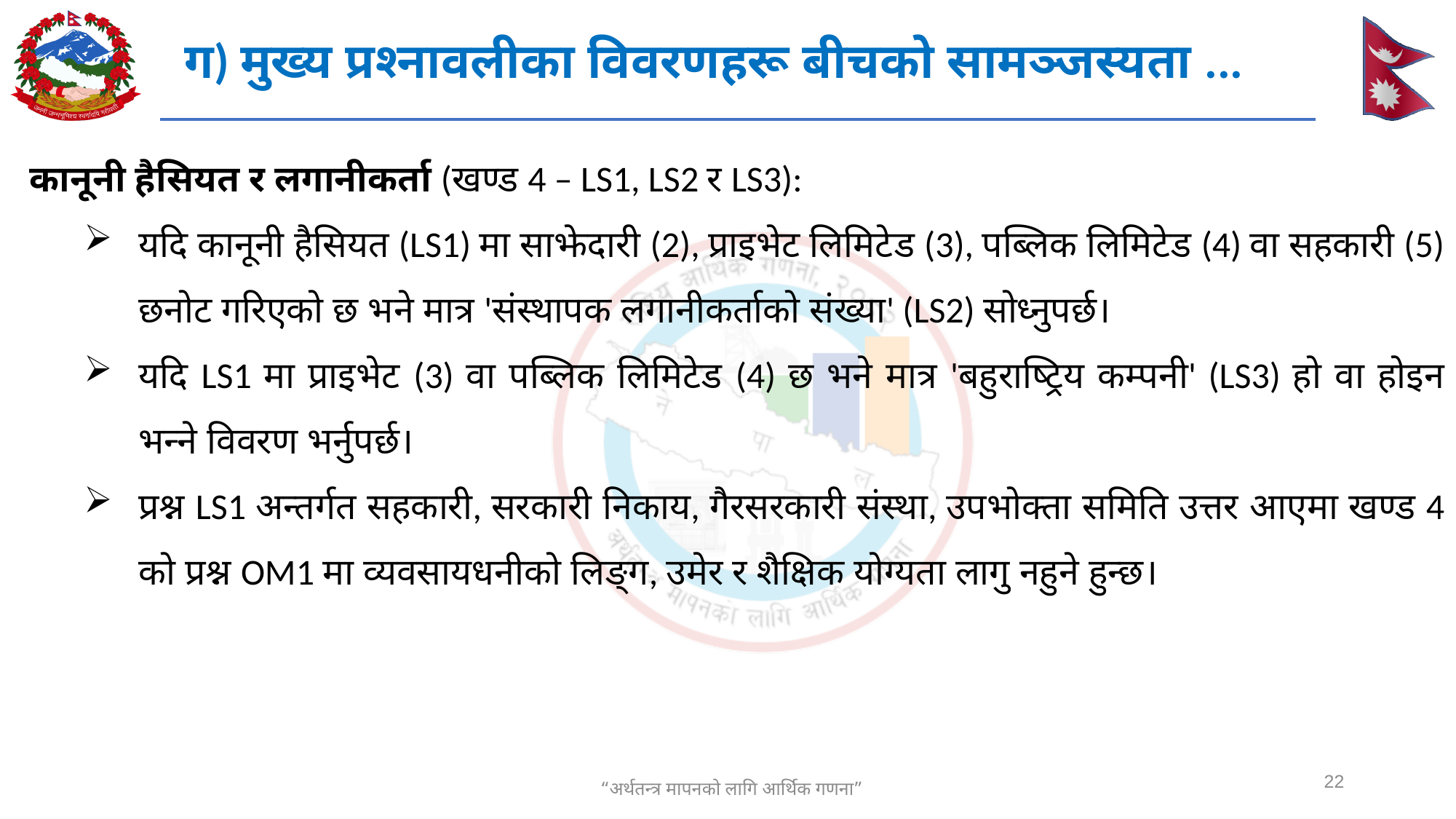

ग) मुख्य प्रश्नावलीका विवरणहरू बीचको सामञ्जस्यता ...
कानूनी हैसियत र लगानीकर्ता (खण्ड 4 – LS1, LS2 र LS3):
यदि कानूनी हैसियत (LS1) मा साझेदारी (2), प्राइभेट लिमिटेड (3), पब्लिक लिमिटेड (4) वा सहकारी (5) छनोट गरिएको छ भने मात्र 'संस्थापक लगानीकर्ताको संख्या' (LS2) सोध्नुपर्छ।
यदि LS1 मा प्राइभेट (3) वा पब्लिक लिमिटेड (4) छ भने मात्र 'बहुराष्ट्रिय कम्पनी' (LS3) हो वा होइन भन्ने विवरण भर्नुपर्छ।
प्रश्न LS1 अन्तर्गत सहकारी, सरकारी निकाय, गैरसरकारी संस्था, उपभोक्ता समिति उत्तर आएमा खण्ड 4 को प्रश्न OM1 मा व्यवसायधनीको लिङ्ग, उमेर र शैक्षिक योग्यता लागु नहुने हुन्छ।
22
“अर्थतन्त्र मापनको लागि आर्थिक गणना”